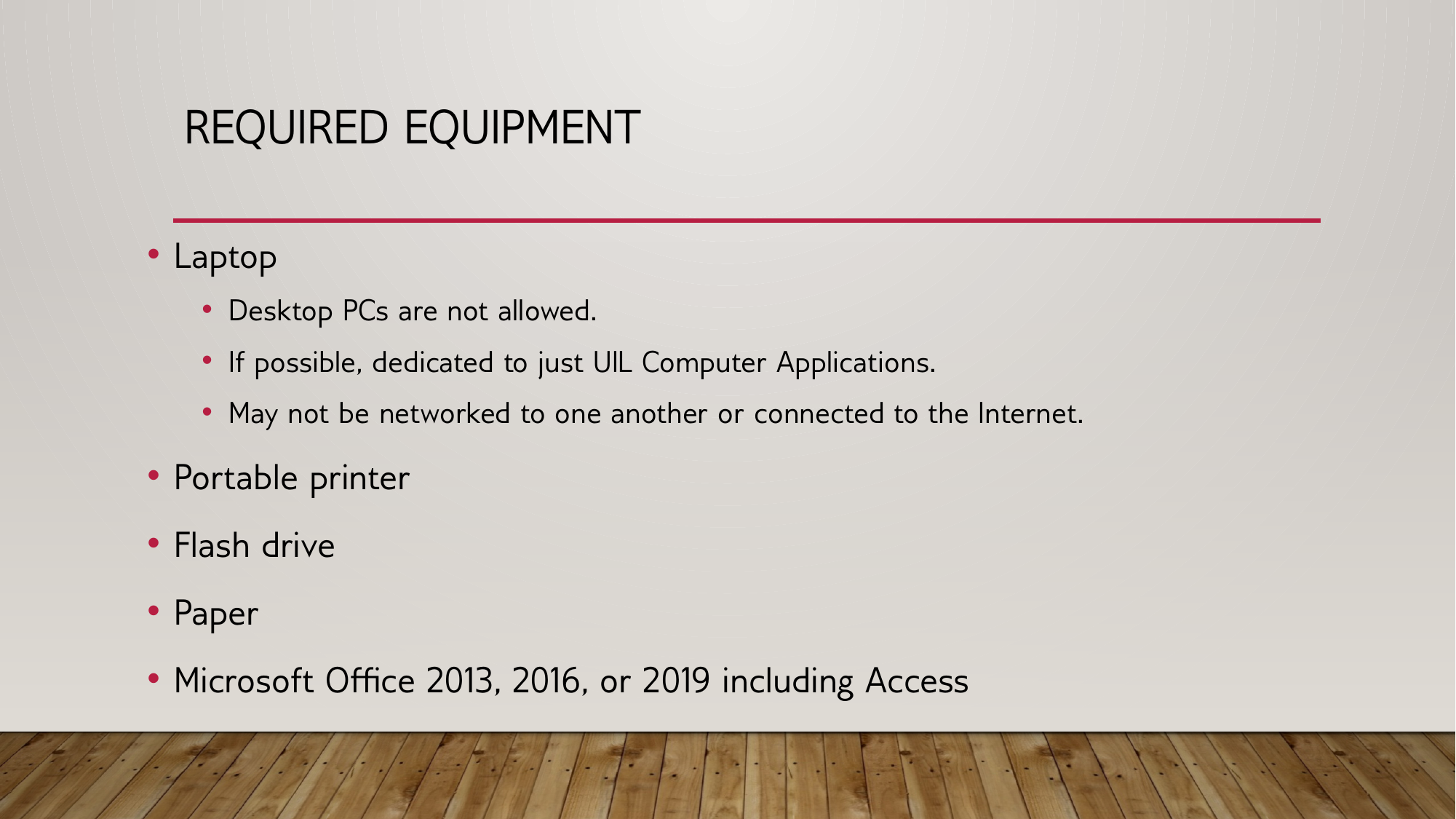

# Required Equipment
Laptop
Desktop PCs are not allowed.
If possible, dedicated to just UIL Computer Applications.
May not be networked to one another or connected to the Internet.
Portable printer
Flash drive
Paper
Microsoft Office 2013, 2016, or 2019 including Access